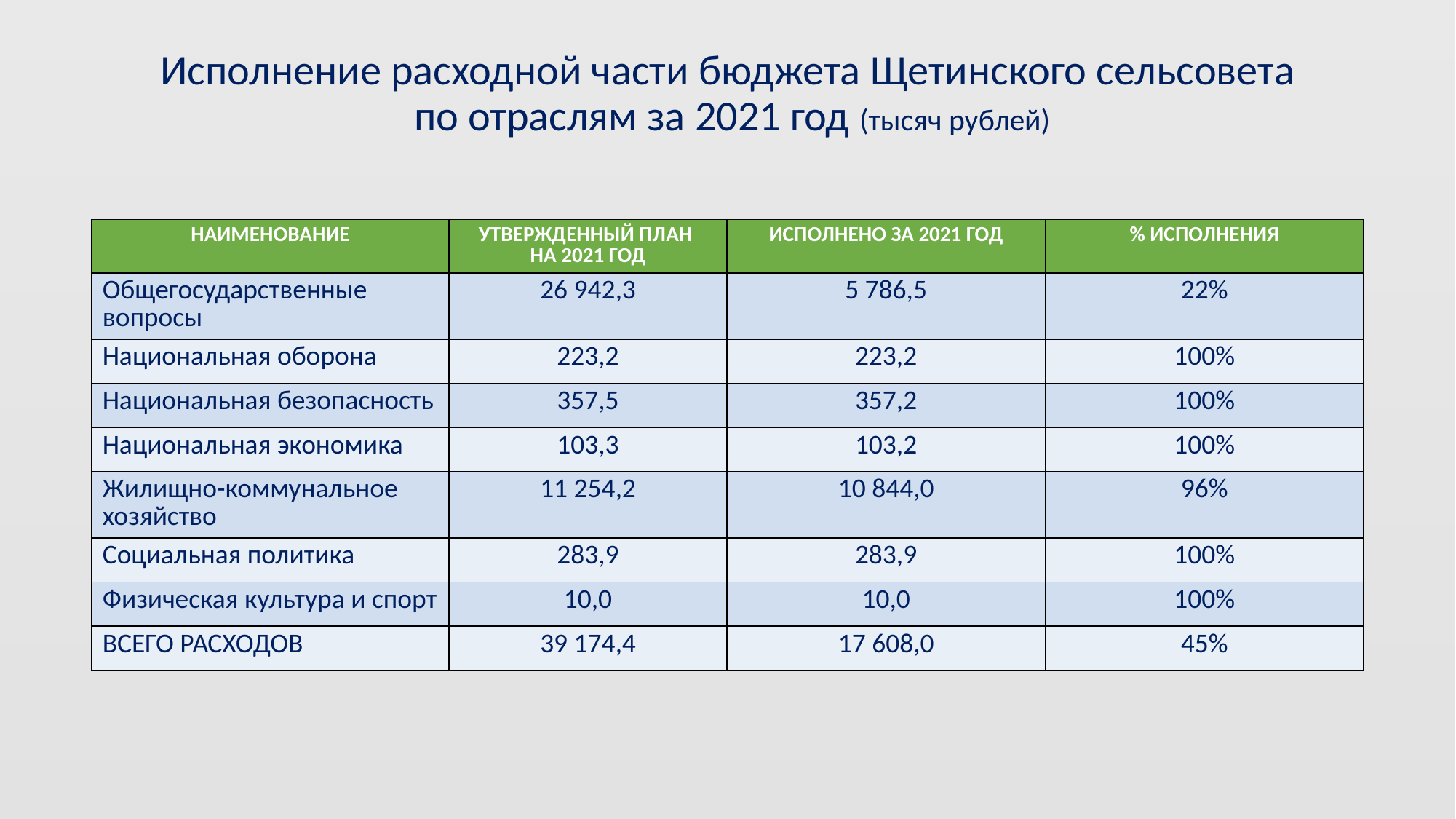

# Исполнение расходной части бюджета Щетинского сельсовета по отраслям за 2021 год (тысяч рублей)
| НАИМЕНОВАНИЕ | УТВЕРЖДЕННЫЙ ПЛАН НА 2021 ГОД | ИСПОЛНЕНО ЗА 2021 ГОД | % ИСПОЛНЕНИЯ |
| --- | --- | --- | --- |
| Общегосударственные вопросы | 26 942,3 | 5 786,5 | 22% |
| Национальная оборона | 223,2 | 223,2 | 100% |
| Национальная безопасность | 357,5 | 357,2 | 100% |
| Национальная экономика | 103,3 | 103,2 | 100% |
| Жилищно-коммунальное хозяйство | 11 254,2 | 10 844,0 | 96% |
| Социальная политика | 283,9 | 283,9 | 100% |
| Физическая культура и спорт | 10,0 | 10,0 | 100% |
| ВСЕГО РАСХОДОВ | 39 174,4 | 17 608,0 | 45% |